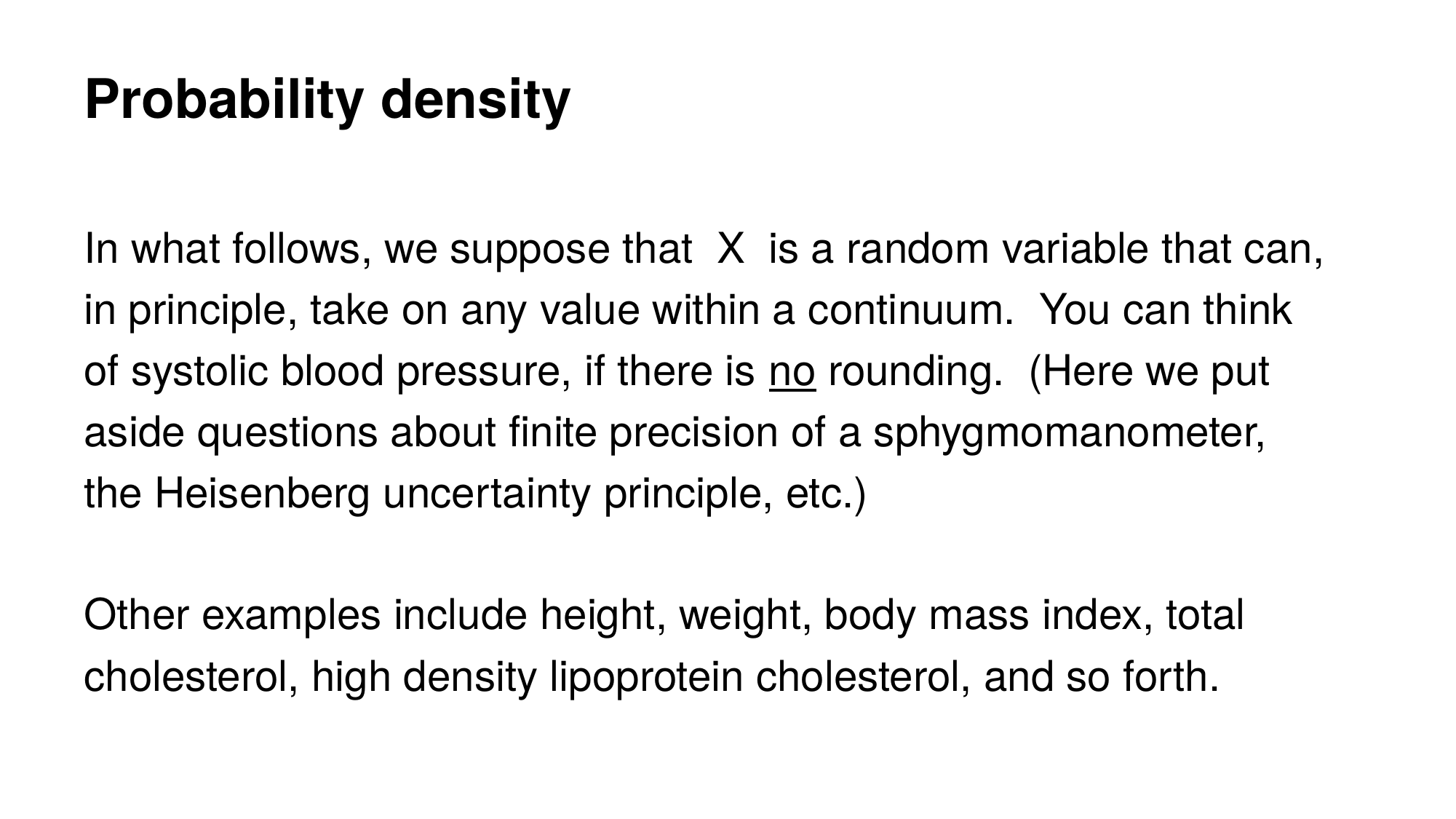

# Probability density
In what follows, we suppose that  X  is a random variable that can, in principle, take on any value within a continuum.  You can think of systolic blood pressure, if there is no rounding.  (Here we put aside questions about finite precision of a sphygmomanometer, the Heisenberg uncertainty principle, etc.)

Other examples include height, weight, body mass index, total cholesterol, high density lipoprotein cholesterol, and so forth.